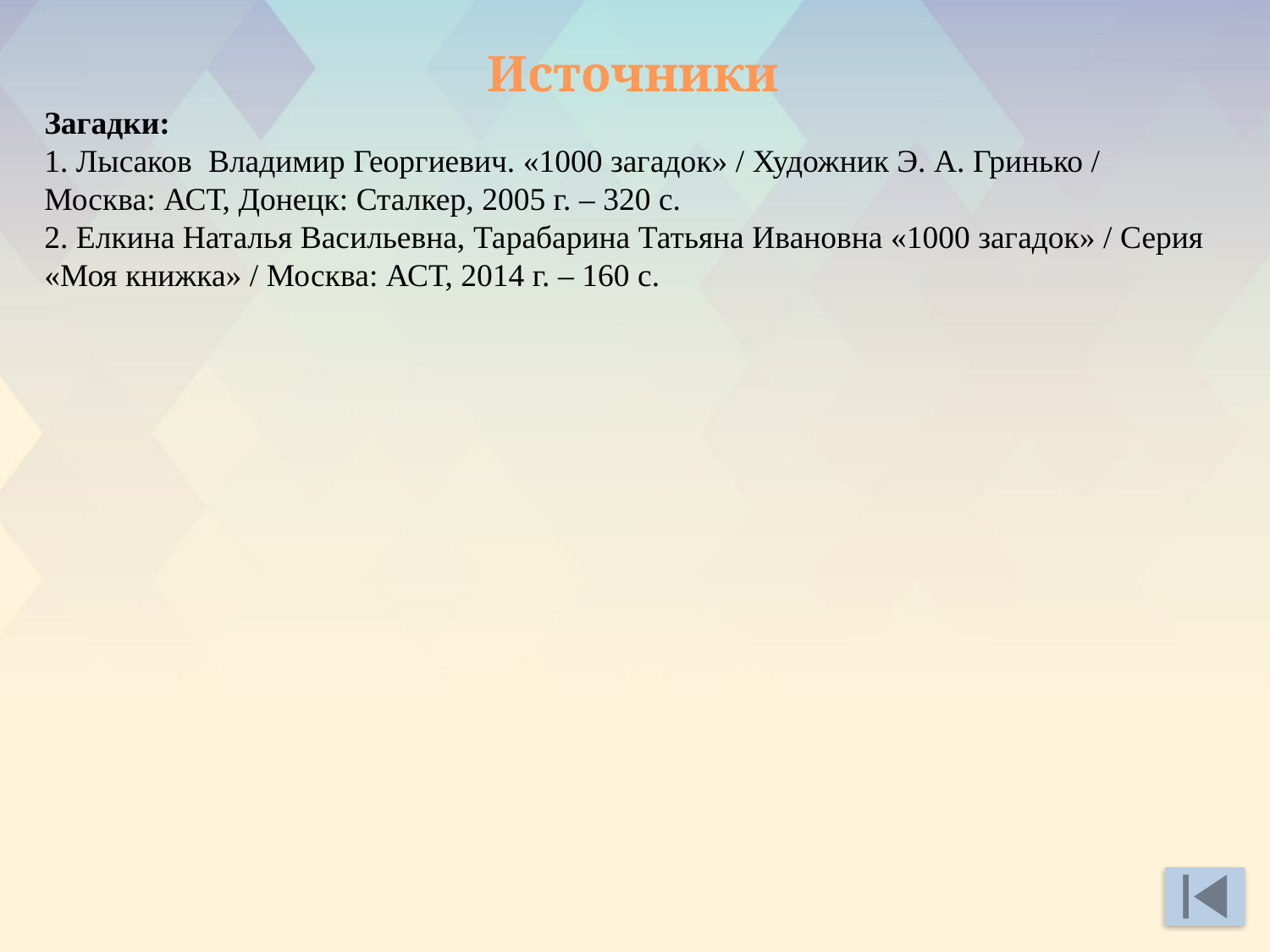

Источники
Загадки:
1. Лысаков  Владимир Георгиевич. «1000 загадок» / Художник Э. А. Гринько / Москва: АСТ, Донецк: Сталкер, 2005 г. – 320 с.
2. Елкина Наталья Васильевна, Тарабарина Татьяна Ивановна «1000 загадок» / Серия «Моя книжка» / Москва: АСТ, 2014 г. – 160 с.